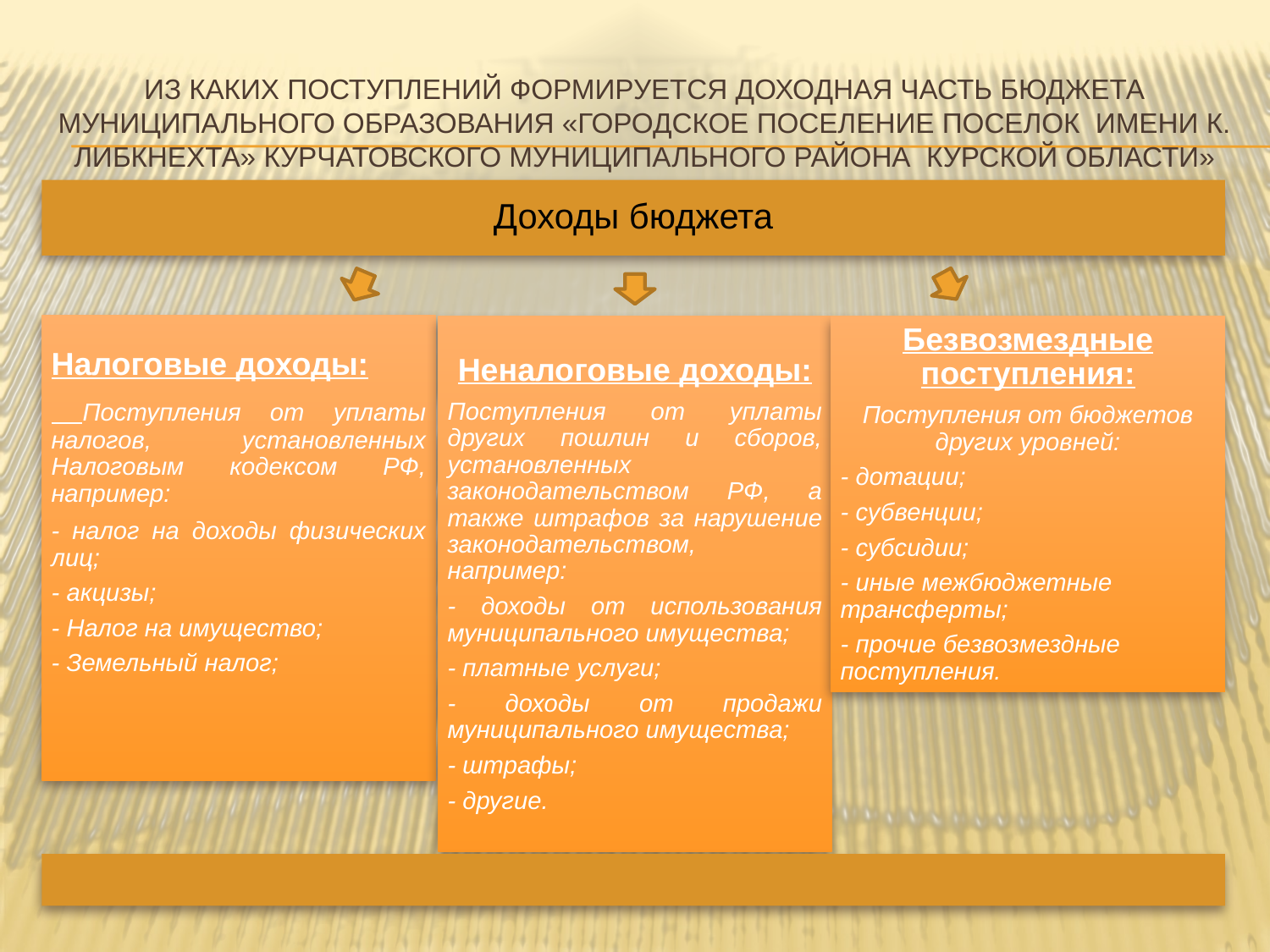

# Из каких поступлений формируется доходная часть бюджета муниципального образования «городское поселение поселок  имени К. Либкнехта» Курчатовского муниципального района  Курской области»
Доходы бюджета
Налоговые доходы:
 Поступления от уплаты налогов, установленных Налоговым кодексом РФ, например:
- налог на доходы физических лиц;
- акцизы;
- Налог на имущество;
- Земельный налог;

Неналоговые доходы:
Поступления от уплаты других пошлин и сборов, установленных законодательством РФ, а также штрафов за нарушение законодательством, например:
- доходы от использования муниципального имущества;
- платные услуги;
- доходы от продажи муниципального имущества;
- штрафы;
- другие.
Безвозмездные поступления:
Поступления от бюджетов других уровней:
- дотации;
- субвенции;
- субсидии;
- иные межбюджетные трансферты;
- прочие безвозмездные поступления.